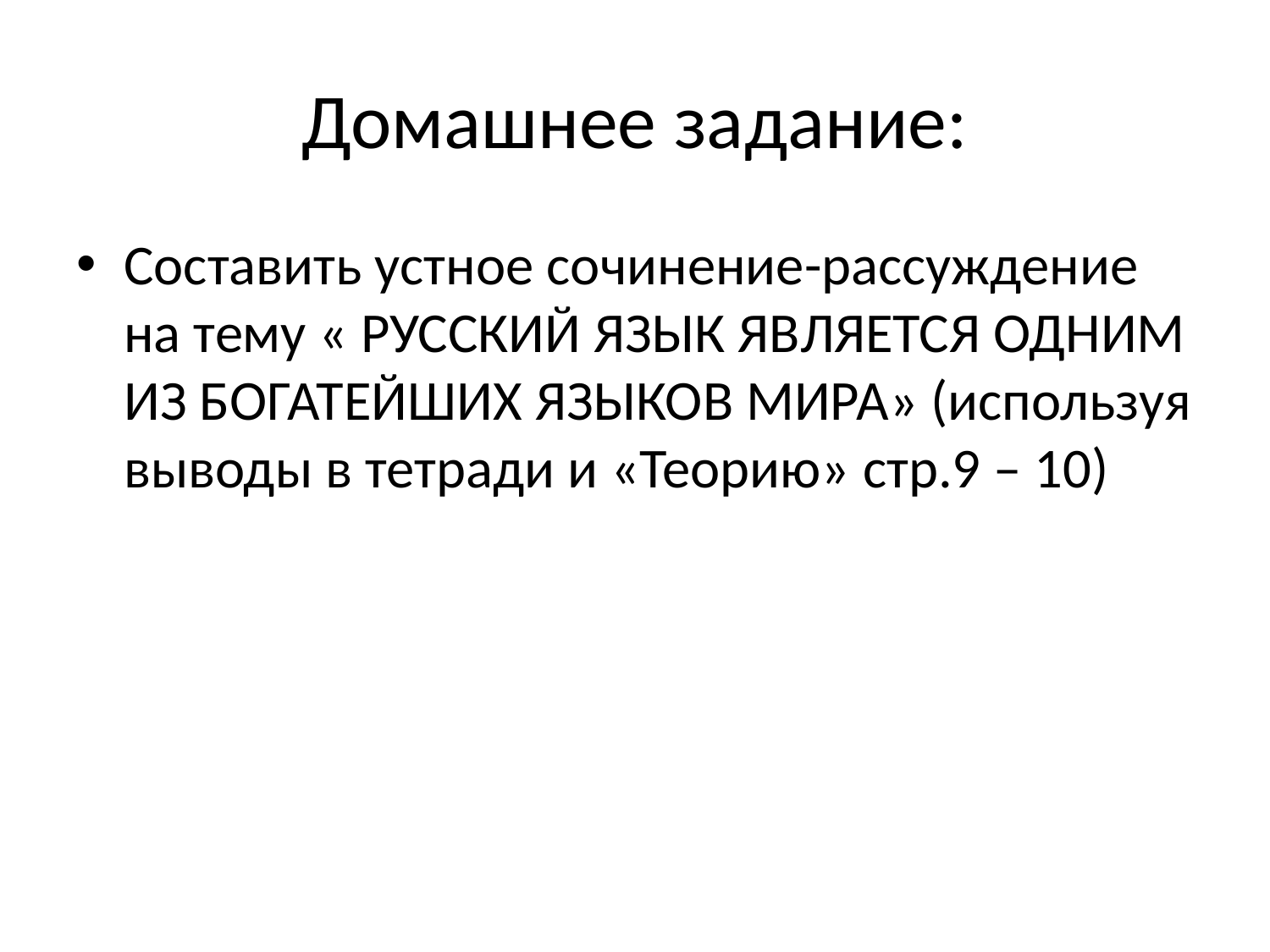

# Домашнее задание:
Составить устное сочинение-рассуждение на тему « РУССКИЙ ЯЗЫК ЯВЛЯЕТСЯ ОДНИМ ИЗ БОГАТЕЙШИХ ЯЗЫКОВ МИРА» (используя выводы в тетради и «Теорию» стр.9 – 10)